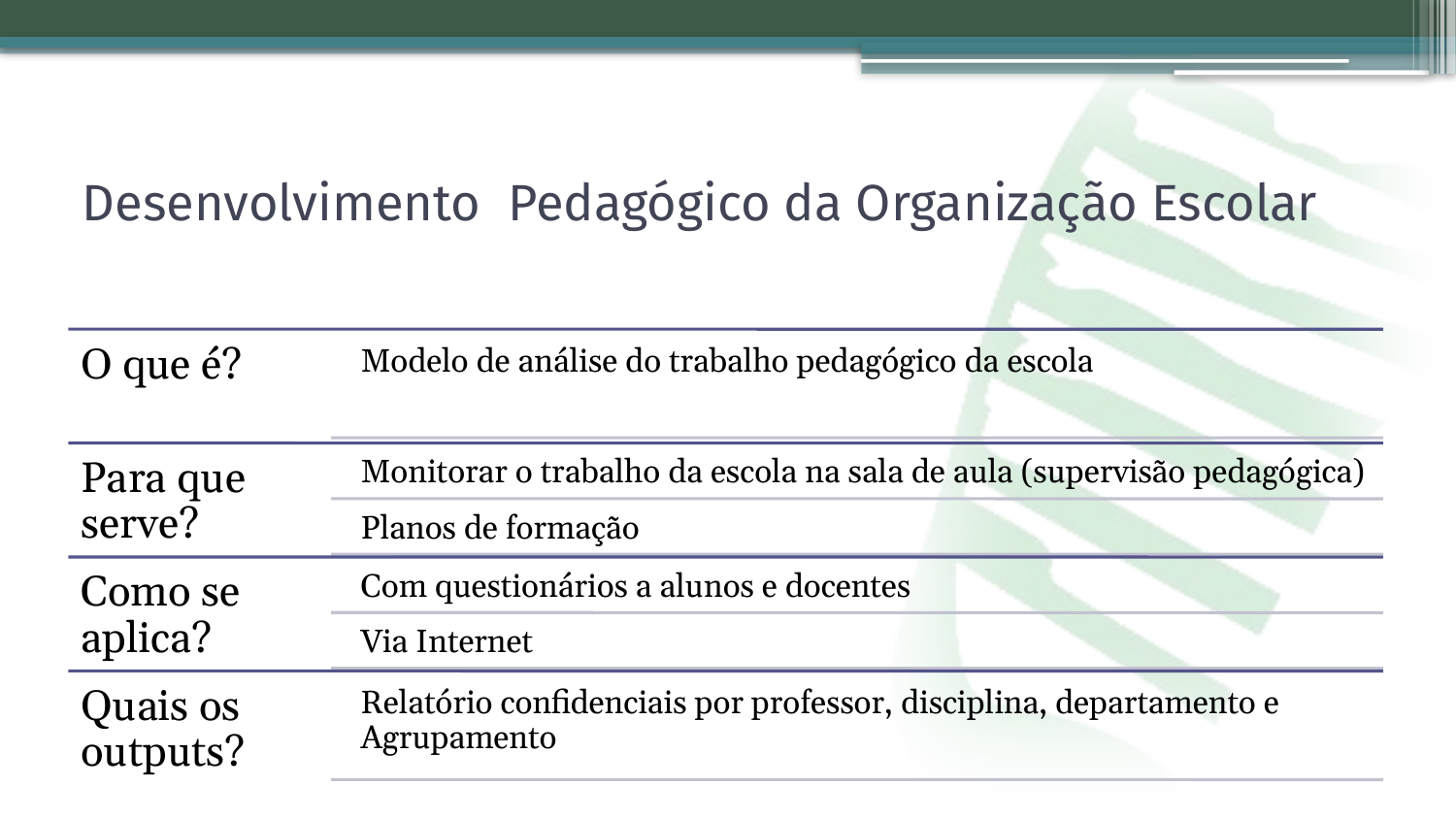

# Desenvolvimento  Pedagógico da Organização Escolar
O que é?
Modelo de análise do trabalho pedagógico da escola
Para que serve?
Monitorar o trabalho da escola na sala de aula (supervisão pedagógica)
Planos de formação
Como se aplica?
Com questionários a alunos e docentes
Via Internet
Quais os outputs?
Relatório confidenciais por professor, disciplina, departamento e Agrupamento